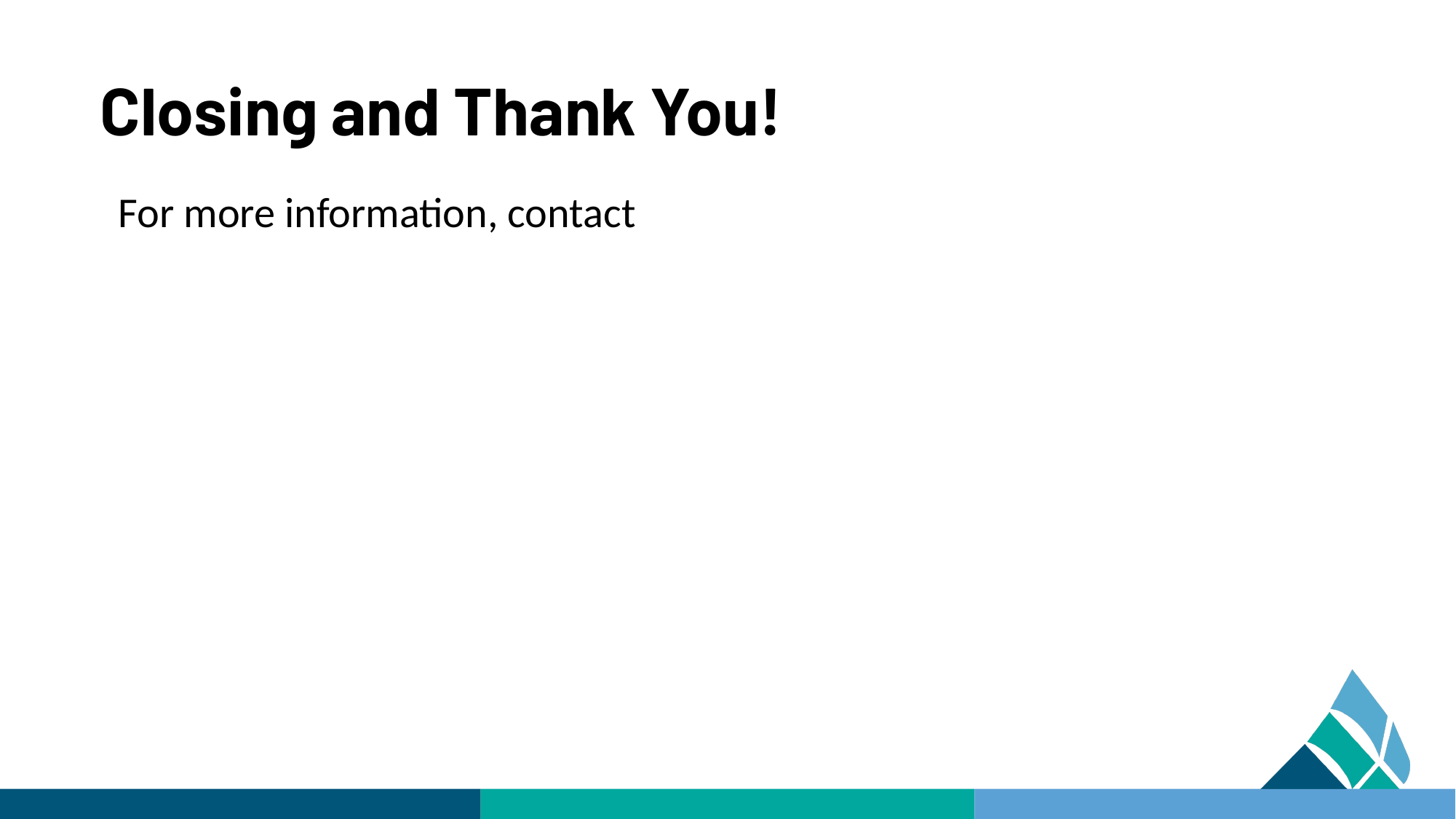

# Closing and Thank You!
For more information, contact